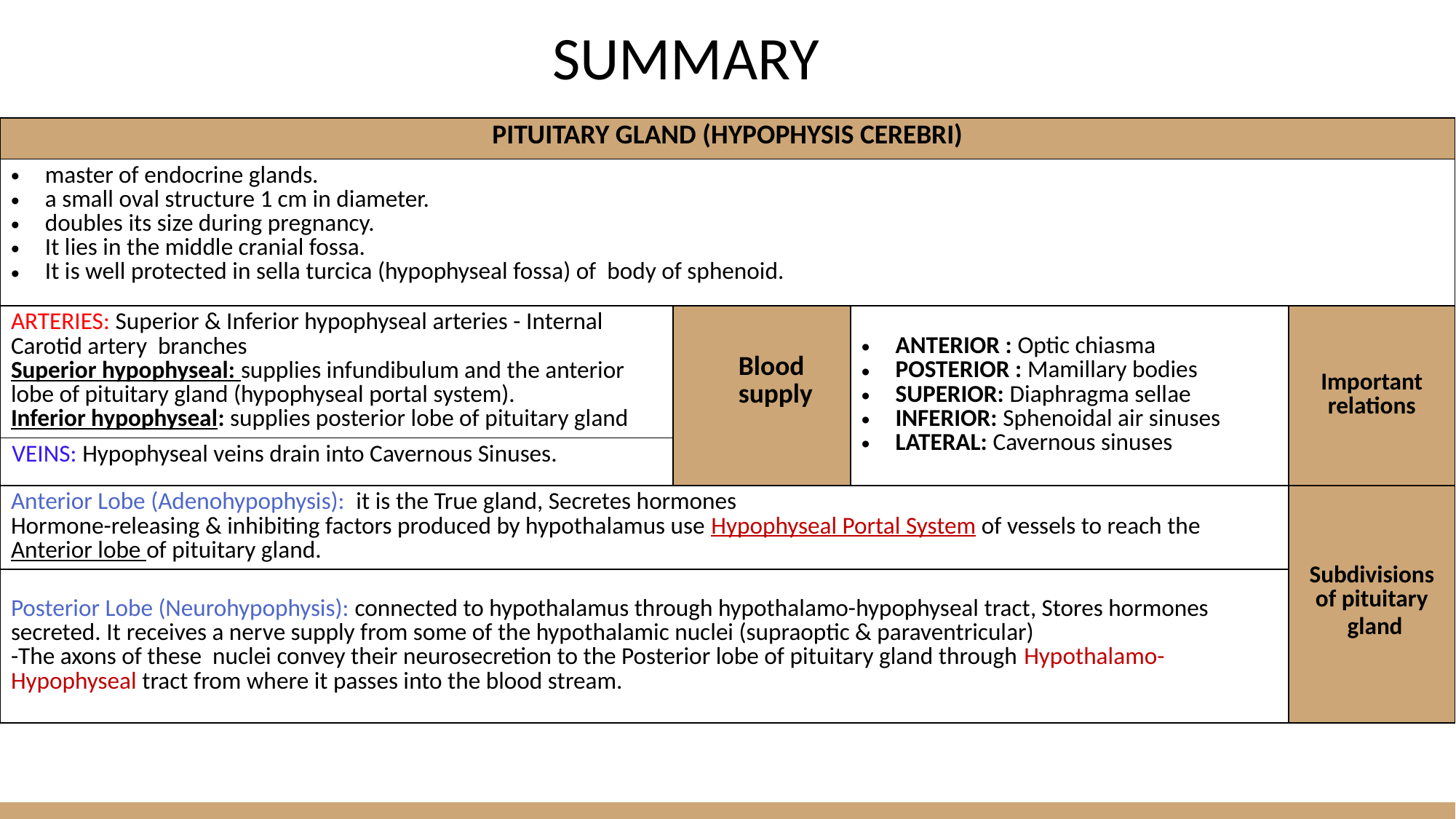

SUMMARY
| PITUITARY GLAND (HYPOPHYSIS CEREBRI) |  |  |  |
| --- | --- | --- | --- |
| master of endocrine glands. a small oval structure 1 cm in diameter. doubles its size during pregnancy. It lies in the middle cranial fossa. It is well protected in sella turcica (hypophyseal fossa) of body of sphenoid. |  |  |  |
| ARTERIES: Superior & Inferior hypophyseal arteries - Internal Carotid artery branches Superior hypophyseal: supplies infundibulum and the anterior lobe of pituitary gland (hypophyseal portal system). Inferior hypophyseal: supplies posterior lobe of pituitary gland | Blood supply | ANTERIOR : Optic chiasma POSTERIOR : Mamillary bodies SUPERIOR: Diaphragma sellae INFERIOR: Sphenoidal air sinuses LATERAL: Cavernous sinuses | Important relations |
| VEINS: Hypophyseal veins drain into Cavernous Sinuses. |  |  |  |
| Anterior Lobe (Adenohypophysis): it is the True gland, Secretes hormones Hormone-releasing & inhibiting factors produced by hypothalamus use Hypophyseal Portal System of vessels to reach the Anterior lobe of pituitary gland. |  |  | Subdivisions of pituitary gland |
| Posterior Lobe (Neurohypophysis): connected to hypothalamus through hypothalamo-hypophyseal tract, Stores hormones secreted. It receives a nerve supply from some of the hypothalamic nuclei (supraoptic & paraventricular) -The axons of these nuclei convey their neurosecretion to the Posterior lobe of pituitary gland through Hypothalamo-Hypophyseal tract from where it passes into the blood stream. |  |  |  |